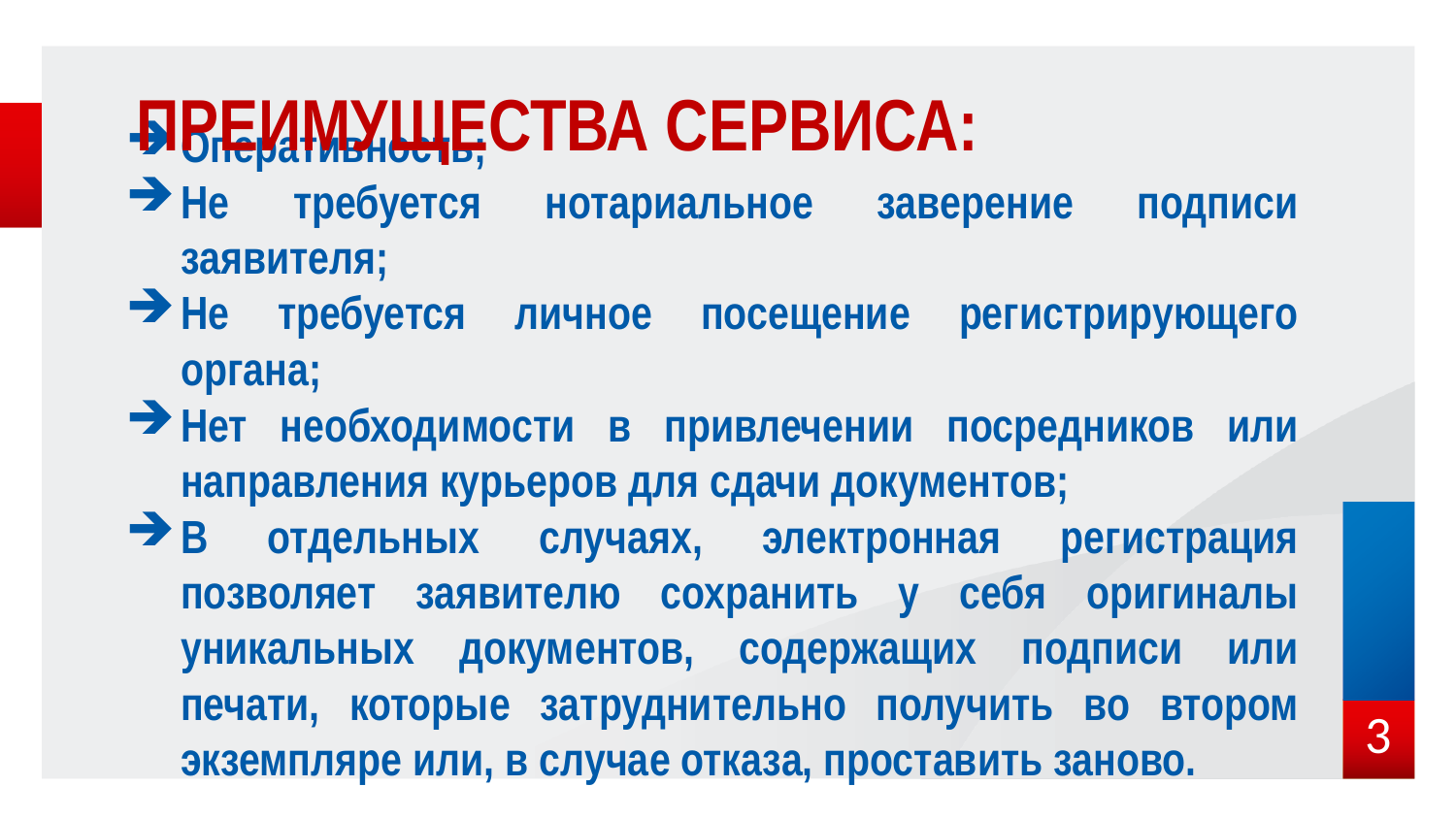

ПРЕИМУЩЕСТВА СЕРВИСА:

Оперативность;
Не требуется нотариальное заверение подписи заявителя;
Не требуется личное посещение регистрирующего органа;
Нет необходимости в привлечении посредников или направления курьеров для сдачи документов;
В отдельных случаях, электронная регистрация позволяет заявителю сохранить у себя оригиналы уникальных документов, содержащих подписи или печати, которые затруднительно получить во втором экземпляре или, в случае отказа, проставить заново.

3